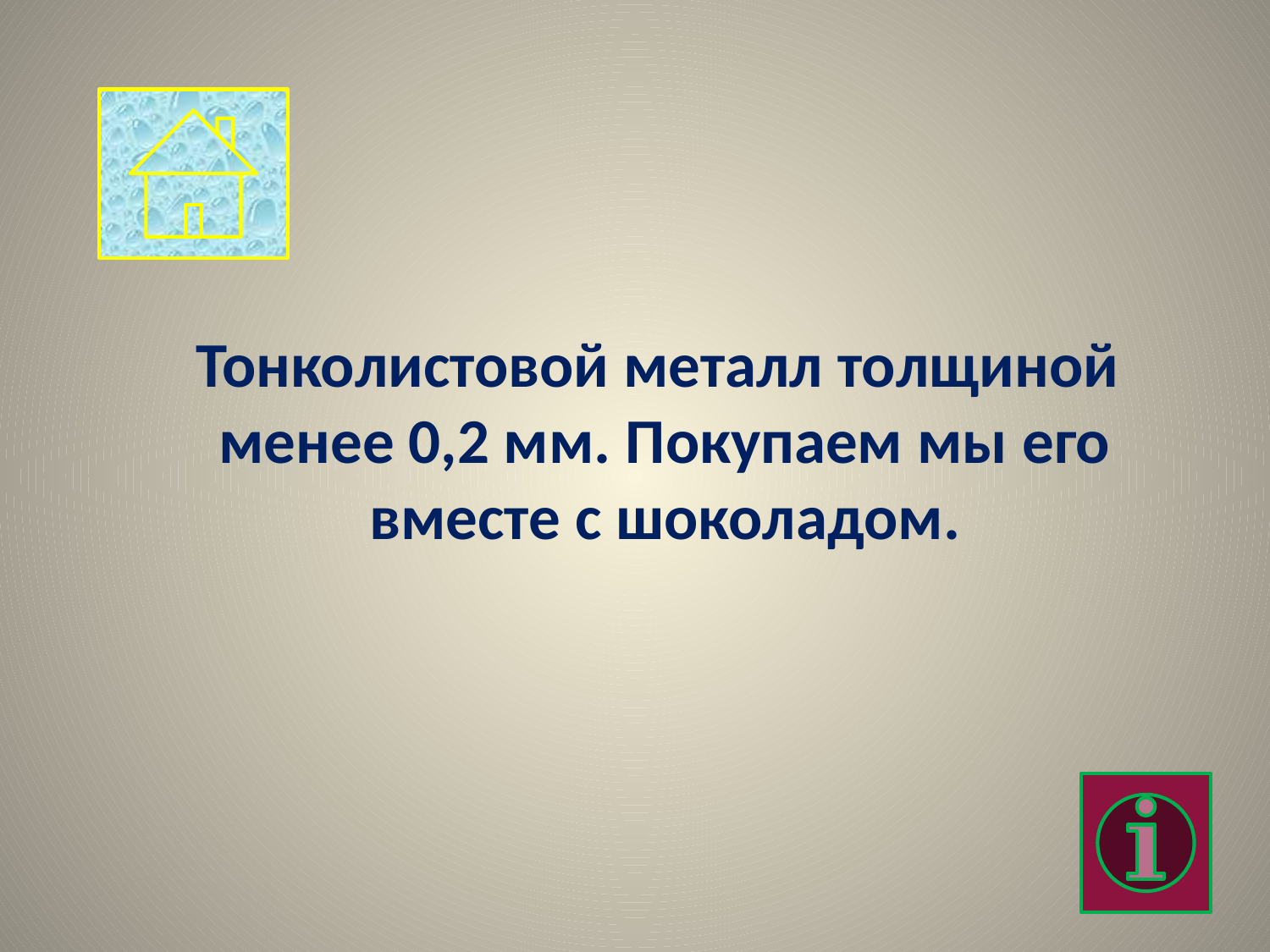

Тонколистовой металл толщиной
менее 0,2 мм. Покупаем мы его вместе с шоколадом.